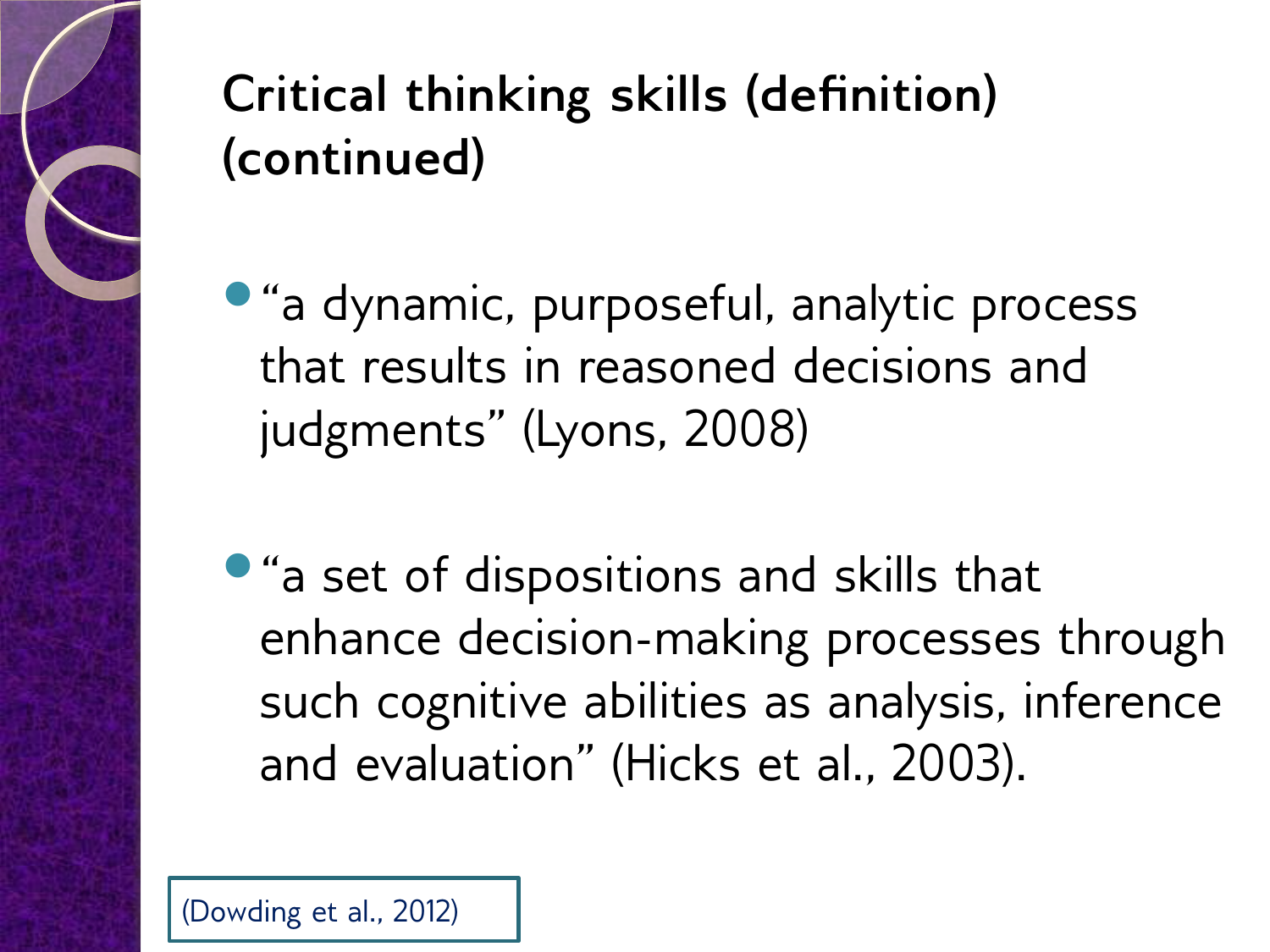

Critical thinking skills (definition) (continued)

“a dynamic, purposeful, analytic process that results in reasoned decisions and judgments” (Lyons, 2008)

“a set of dispositions and skills that enhance decision-making processes through such cognitive abilities as analysis, inference and evaluation” (Hicks et al., 2003).

(Dowding et al., 2012))